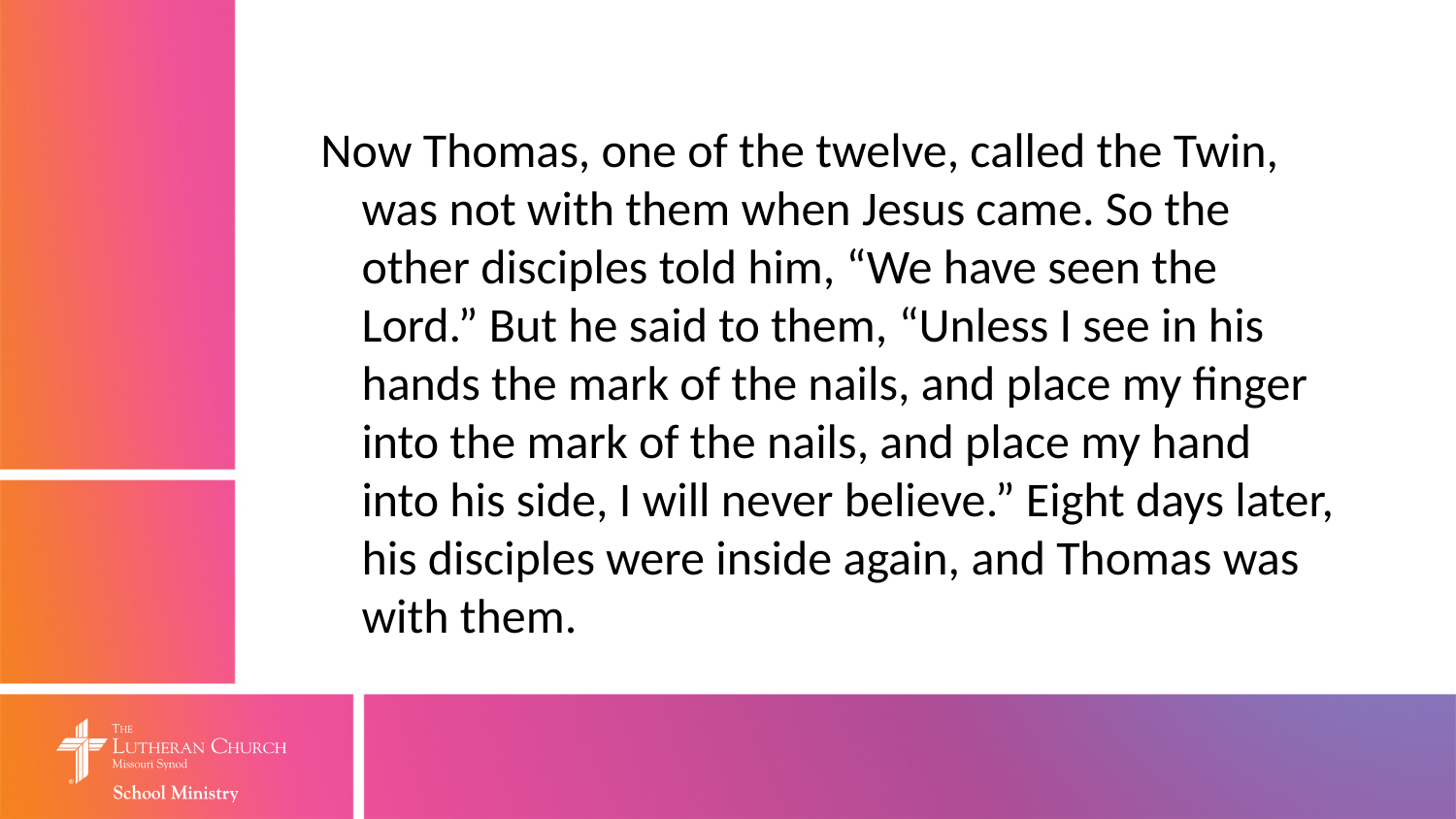

Now Thomas, one of the twelve, called the Twin, was not with them when Jesus came. So the other disciples told him, “We have seen the Lord.” But he said to them, “Unless I see in his hands the mark of the nails, and place my finger into the mark of the nails, and place my hand into his side, I will never believe.” Eight days later, his disciples were inside again, and Thomas was with them.